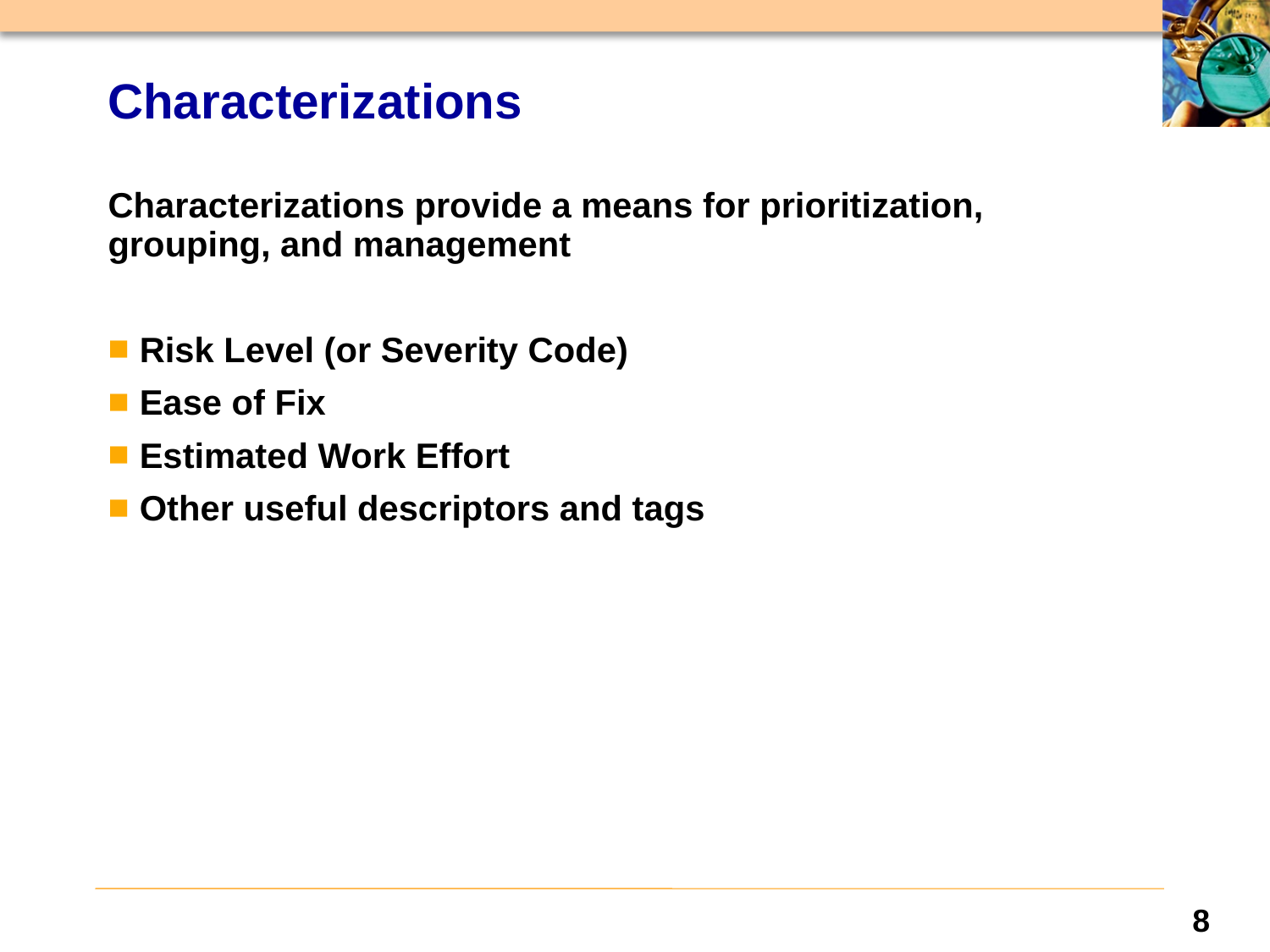

# Characterizations
Characterizations provide a means for prioritization, grouping, and management

Risk Level (or Severity Code)
Ease of Fix
Estimated Work Effort
Other useful descriptors and tags